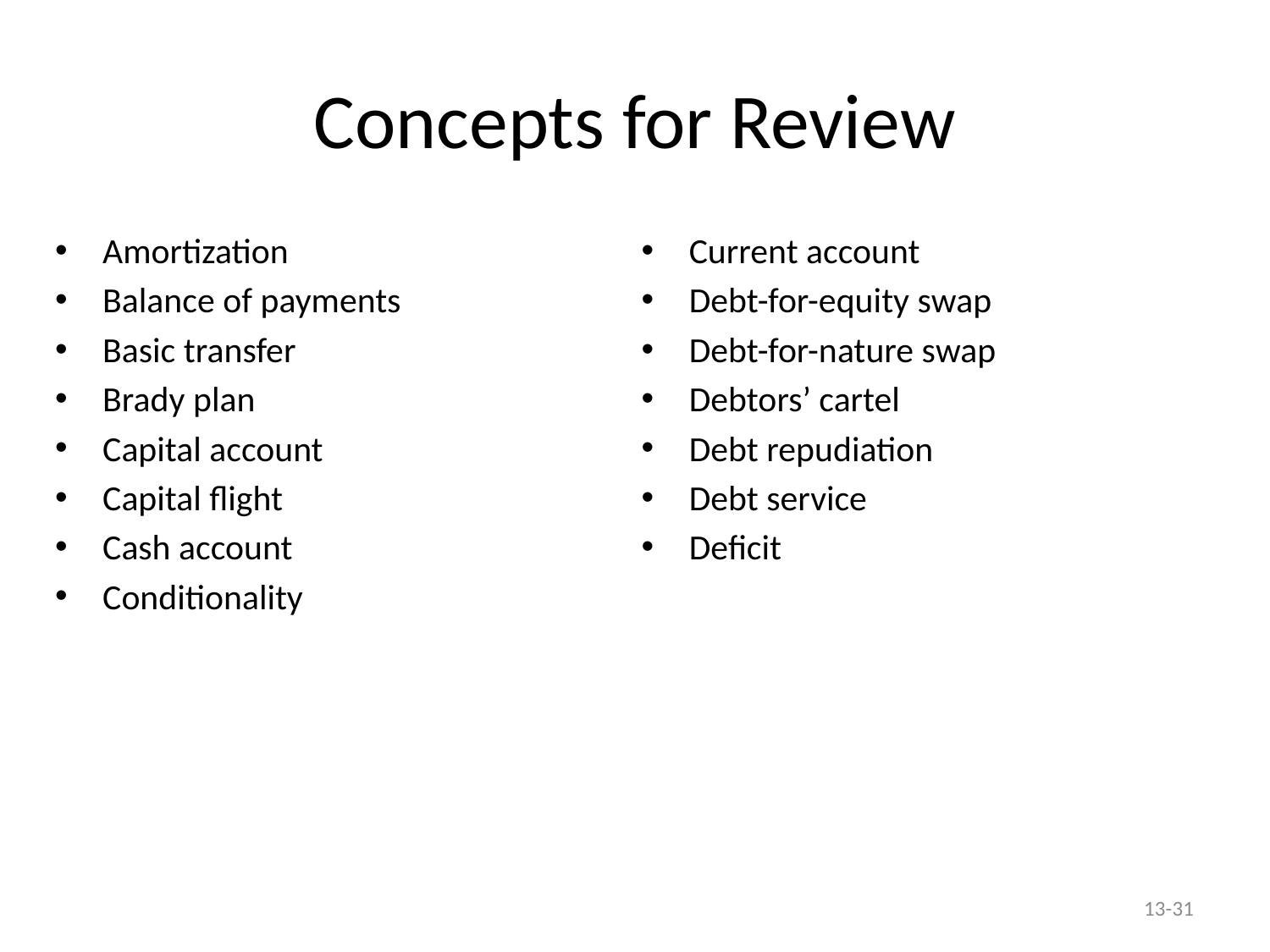

# Concepts for Review
Amortization
Balance of payments
Basic transfer
Brady plan
Capital account
Capital flight
Cash account
Conditionality
Current account
Debt-for-equity swap
Debt-for-nature swap
Debtors’ cartel
Debt repudiation
Debt service
Deficit
13-31